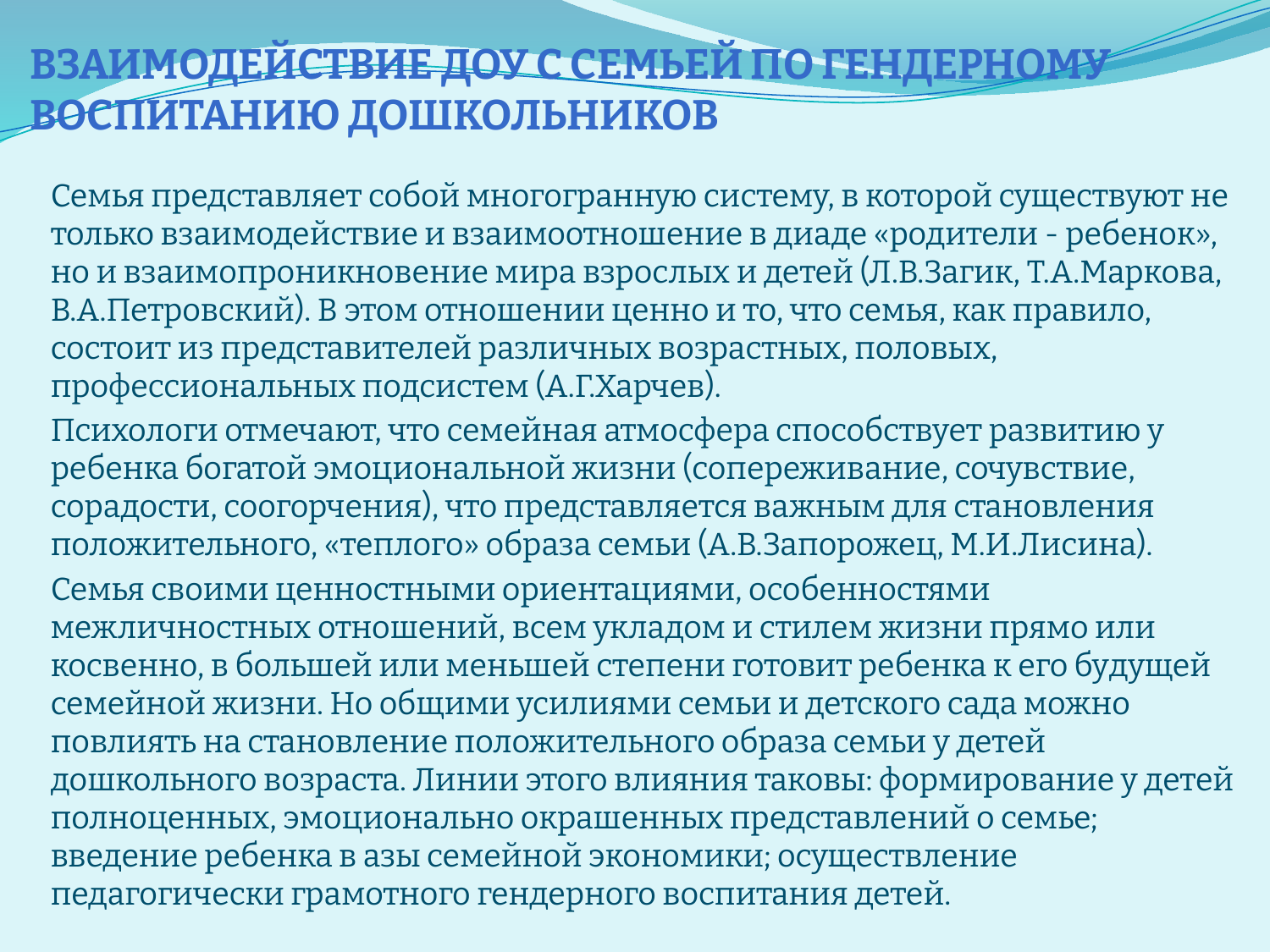

# Взаимодействие ДОУ с семьей по гендерному воспитанию дошкольников
      Семья представляет собой многогранную систему, в которой существуют не только взаимодействие и взаимоотношение в диаде «родители - ребенок», но и взаимопроникновение мира взрослых и детей (Л.В.Загик, Т.А.Маркова, В.А.Петровский). В этом отношении ценно и то, что семья, как правило, состоит из представителей различных возрастных, половых, профессиональных подсистем (А.Г.Харчев).
      Психологи отмечают, что семейная атмосфера способствует развитию у ребенка богатой эмоциональной жизни (сопереживание, сочувствие, сорадости, соогорчения), что представляется важным для становления положительного, «теплого» образа семьи (А.В.Запорожец, М.И.Лисина).
      Семья своими ценностными ориентациями, особенностями межличностных отношений, всем укладом и стилем жизни прямо или косвенно, в большей или меньшей степени готовит ребенка к его будущей семейной жизни. Но общими усилиями семьи и детского сада можно повлиять на становление положительного образа семьи у детей дошкольного возраста. Линии этого влияния таковы: формирование у детей полноценных, эмоционально окрашенных представлений о семье; введение ребенка в азы семейной экономики; осуществление педагогически грамотного гендерного воспитания детей.